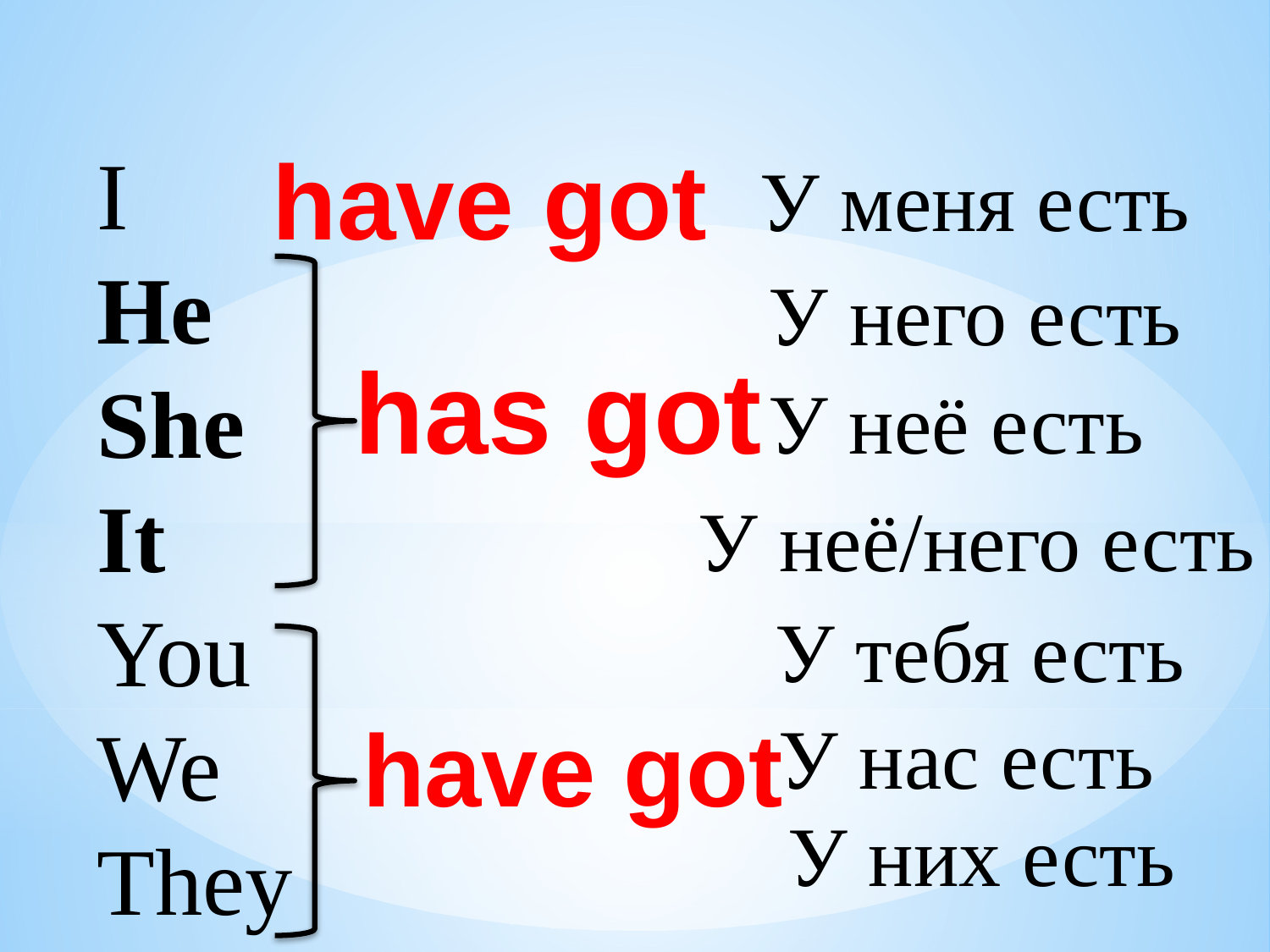

I
He
She
It
You
We
They
have got
У меня есть
У него есть

has got
У неё есть
У неё/него есть
У тебя есть

have got
У нас есть
У них есть